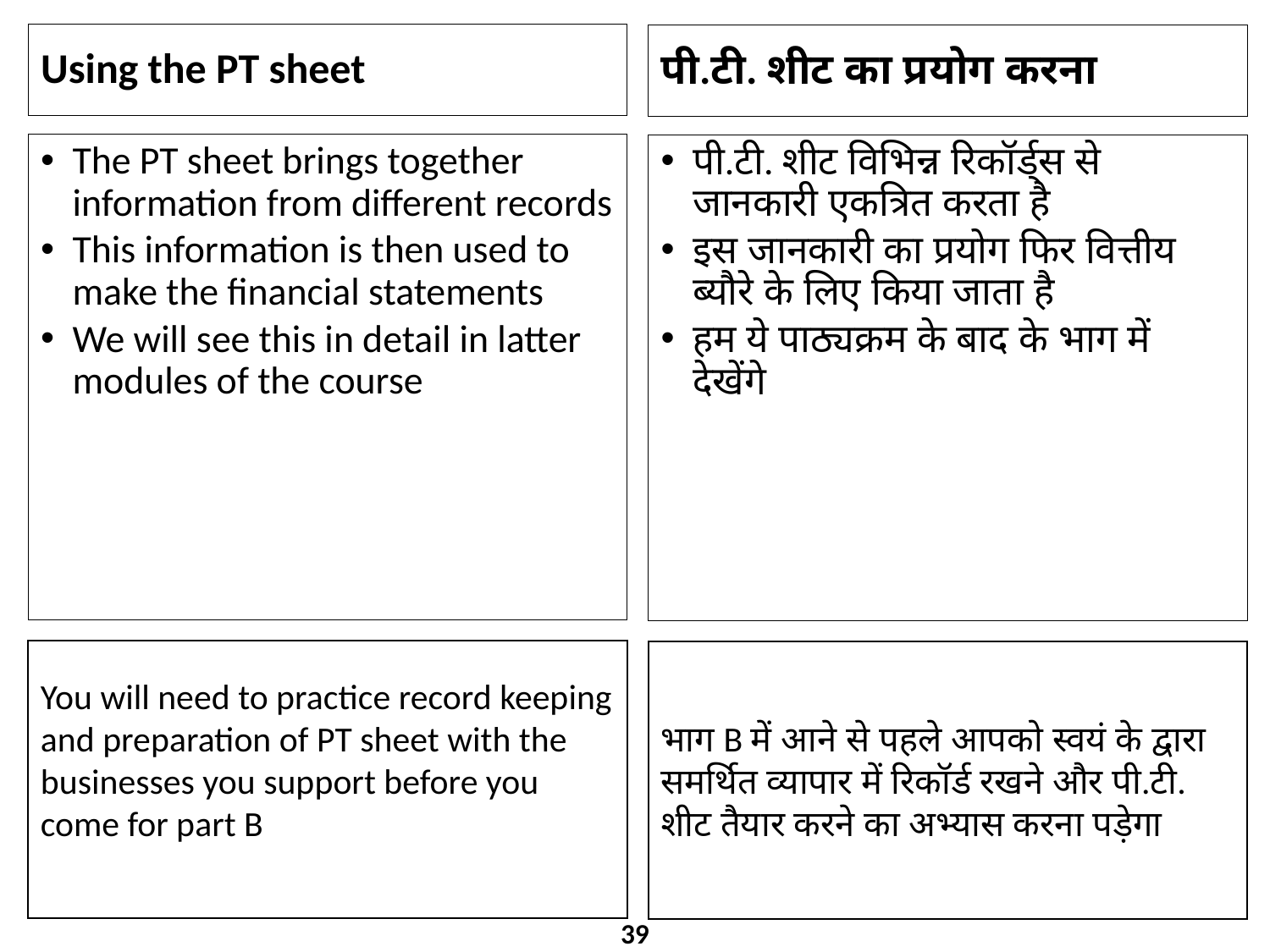

# Using the PT sheet
पी.टी. शीट का प्रयोग करना
The PT sheet brings together information from different records
This information is then used to make the financial statements
We will see this in detail in latter modules of the course
पी.टी. शीट विभिन्न रिकॉर्ड्स से जानकारी एकत्रित करता है
इस जानकारी का प्रयोग फिर वित्तीय ब्यौरे के लिए किया जाता है
हम ये पाठ्यक्रम के बाद के भाग में देखेंगे
You will need to practice record keeping and preparation of PT sheet with the businesses you support before you come for part B

भाग B में आने से पहले आपको स्वयं के द्वारा समर्थित व्यापार में रिकॉर्ड रखने और पी.टी. शीट तैयार करने का अभ्यास करना पड़ेगा
39